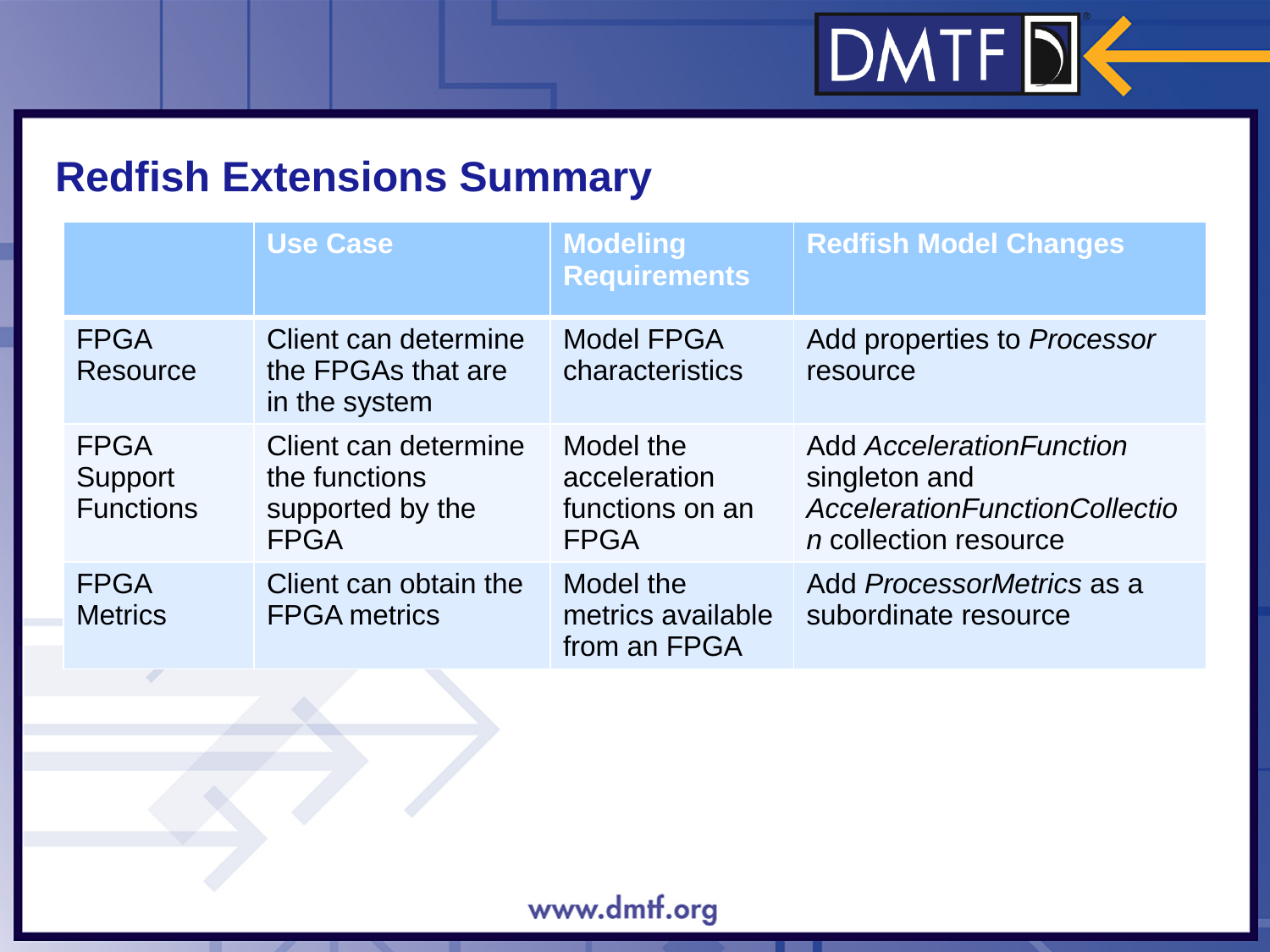

# Redfish Extensions Summary
|  | Use Case | Modeling Requirements | Redfish Model Changes |
| --- | --- | --- | --- |
| FPGA Resource | Client can determine the FPGAs that are in the system | Model FPGA characteristics | Add properties to Processor resource |
| FPGA Support Functions | Client can determine the functions supported by the FPGA | Model the acceleration functions on an FPGA | Add AccelerationFunction singleton and AccelerationFunctionCollection collection resource |
| FPGA Metrics | Client can obtain the FPGA metrics | Model the metrics available from an FPGA | Add ProcessorMetrics as a subordinate resource |